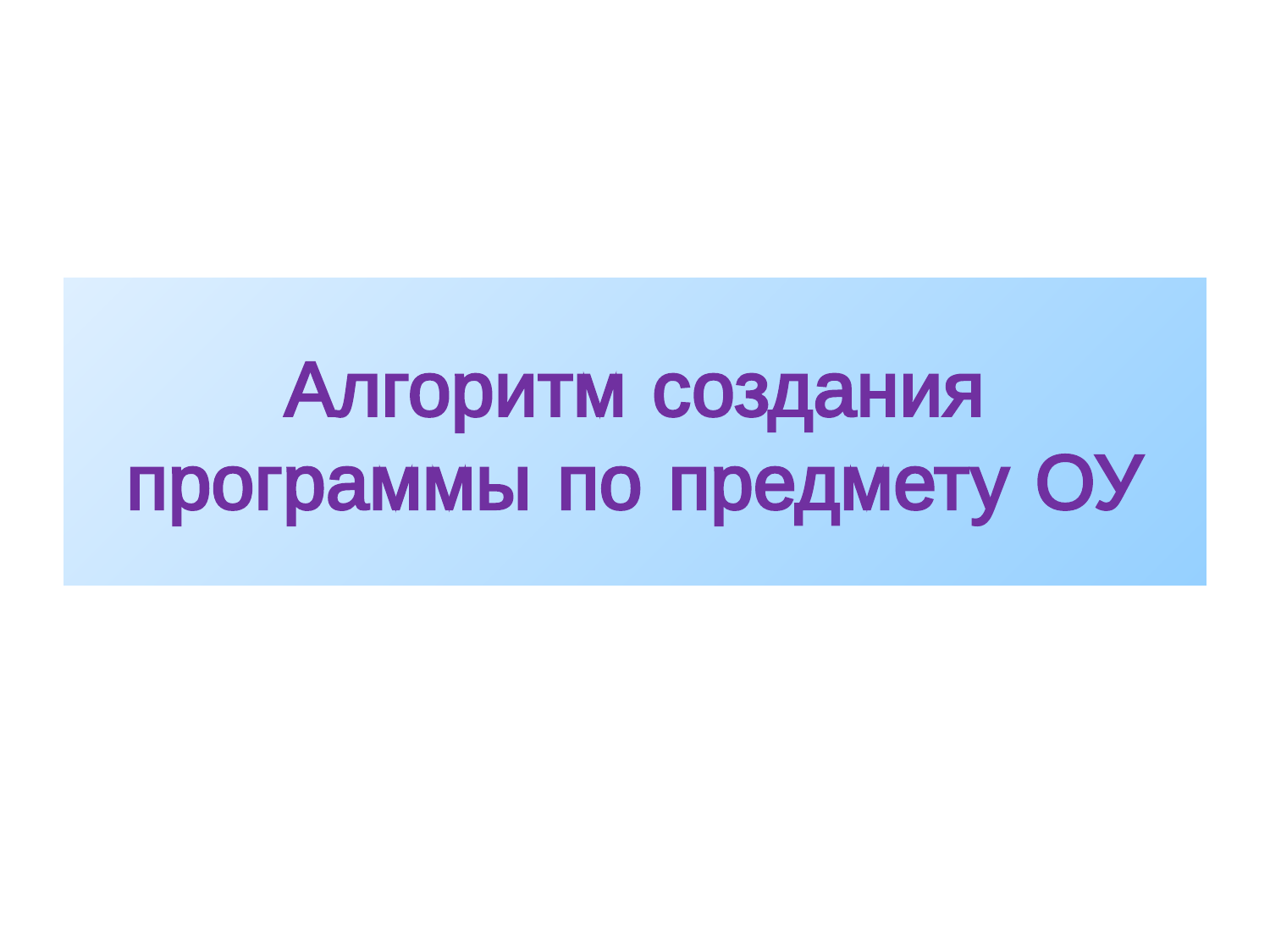

# Алгоритм создания программы по предмету ОУ